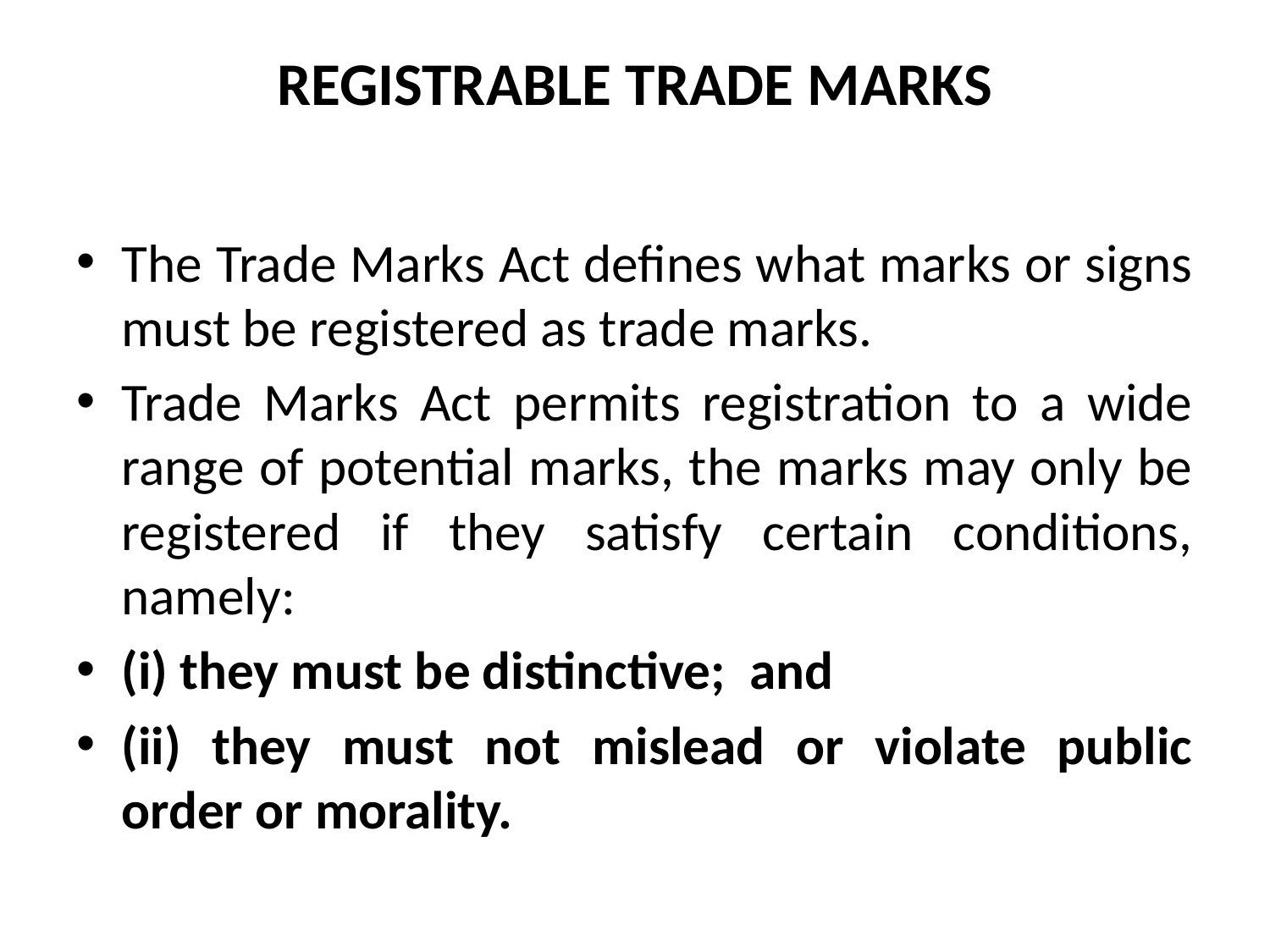

# REGISTRABLE TRADE MARKS
The Trade Marks Act defines what marks or signs must be registered as trade marks.
Trade Marks Act permits registration to a wide range of potential marks, the marks may only be registered if they satisfy certain conditions, namely:
(i) they must be distinctive;  and
(ii) they must not mislead or violate public order or morality.